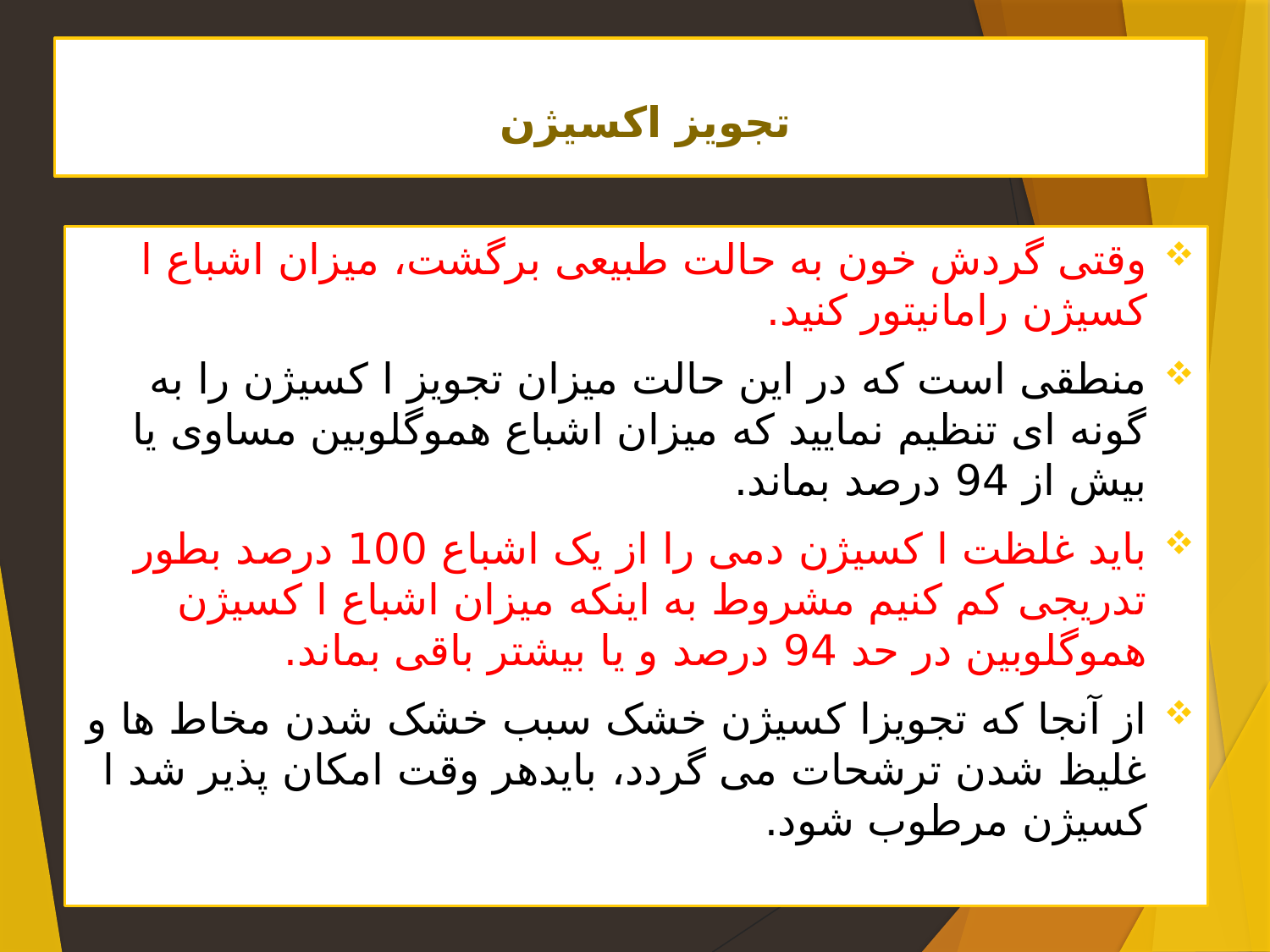

# تجویز اکسیژن
وقتی گردش خون به حالت طبیعی برگشت، میزان اشباع ا کسیژن رامانیتور کنید.
منطقی است که در این حالت میزان تجویز ا کسیژن را به گونه ای تنظیم نمایید که میزان اشباع هموگلوبین مساوی یا بیش از 94 درصد بماند.
باید غلظت ا کسیژن دمی را از یک اشباع 100 درصد بطور تدریجی کم کنیم مشروط به اینکه میزان اشباع ا کسیژن هموگلوبین در حد 94 درصد و یا بیشتر باقی بماند.
از آنجا که تجویزا کسیژن خشک سبب خشک شدن مخاط ها و غلیظ شدن ترشحات می گردد، بایدهر وقت امکان پذیر شد ا کسیژن مرطوب شود.